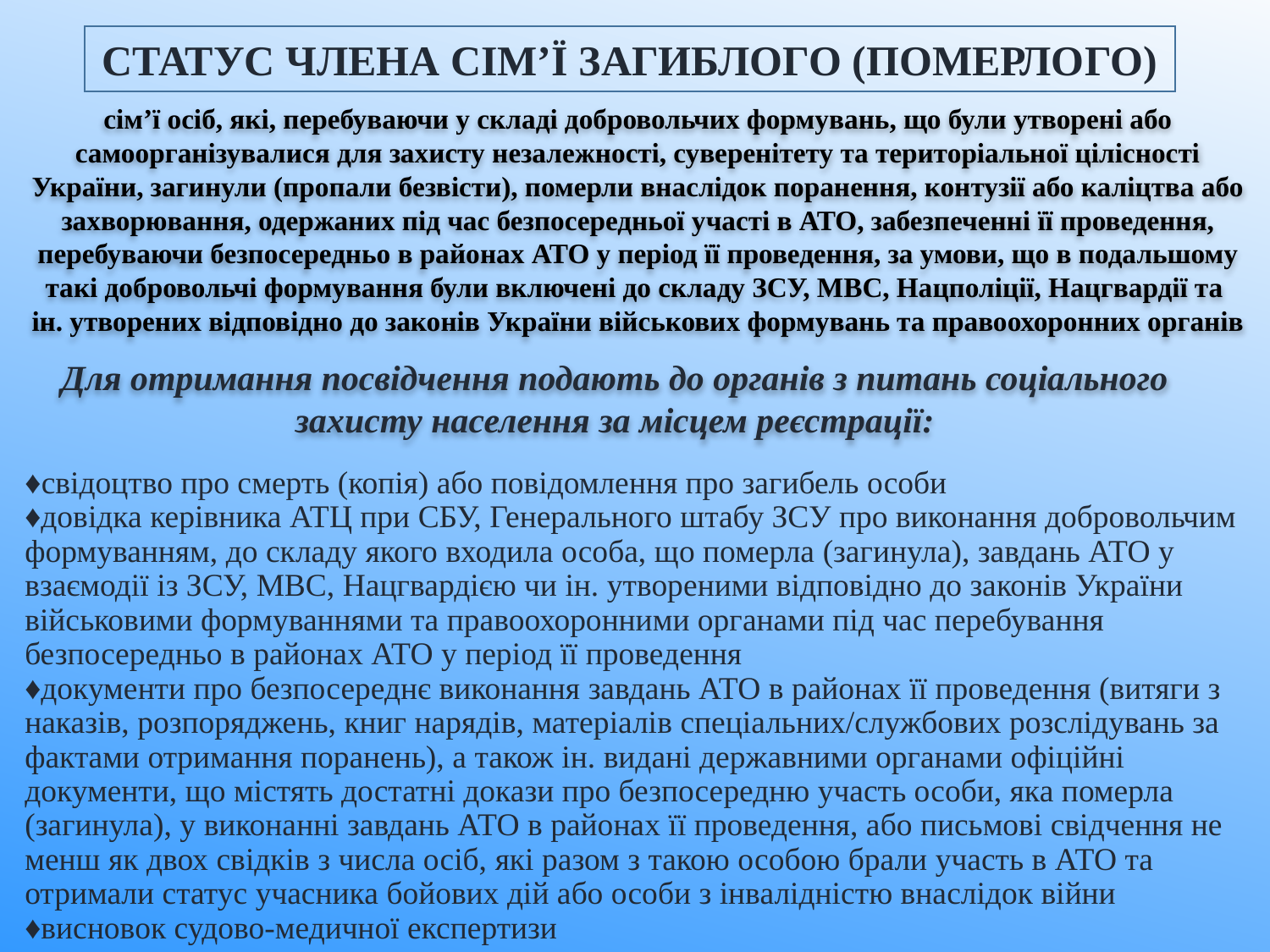

СТАТУС ЧЛЕНА СІМ’Ї ЗАГИБЛОГО (ПОМЕРЛОГО)
сім’ї осіб, які, перебуваючи у складі добровольчих формувань, що були утворені або самоорганізувалися для захисту незалежності, суверенітету та територіальної цілісності України, загинули (пропали безвісти), померли внаслідок поранення, контузії або каліцтва або захворювання, одержаних під час безпосередньої участі в АТО, забезпеченні її проведення, перебуваючи безпосередньо в районах АТО у період її проведення, за умови, що в подальшому такі добровольчі формування були включені до складу ЗСУ, МВС, Нацполіції, Нацгвардії та
ін. утворених відповідно до законів України військових формувань та правоохоронних органів
Для отримання посвідчення подають до органів з питань соціального захисту населення за місцем реєстрації:
# ♦свідоцтво про смерть (копія) або повідомлення про загибель особи ♦довідка керівника АТЦ при СБУ, Генерального штабу ЗСУ про виконання добровольчим формуванням, до складу якого входила особа, що померла (загинула), завдань АТО у взаємодії із ЗСУ, МВС, Нацгвардією чи ін. утвореними відповідно до законів України військовими формуваннями та правоохоронними органами під час перебування безпосередньо в районах АТО у період її проведення ♦документи про безпосереднє виконання завдань АТО в районах її проведення (витяги з наказів, розпоряджень, книг нарядів, матеріалів спеціальних/службових розслідувань за фактами отримання поранень), а також ін. видані державними органами офіційні документи, що містять достатні докази про безпосередню участь особи, яка померла (загинула), у виконанні завдань АТО в районах її проведення, або письмові свідчення не менш як двох свідків з числа осіб, які разом з такою особою брали участь в АТО та отримали статус учасника бойових дій або особи з інвалідністю внаслідок війни ♦висновок судово-медичної експертизи